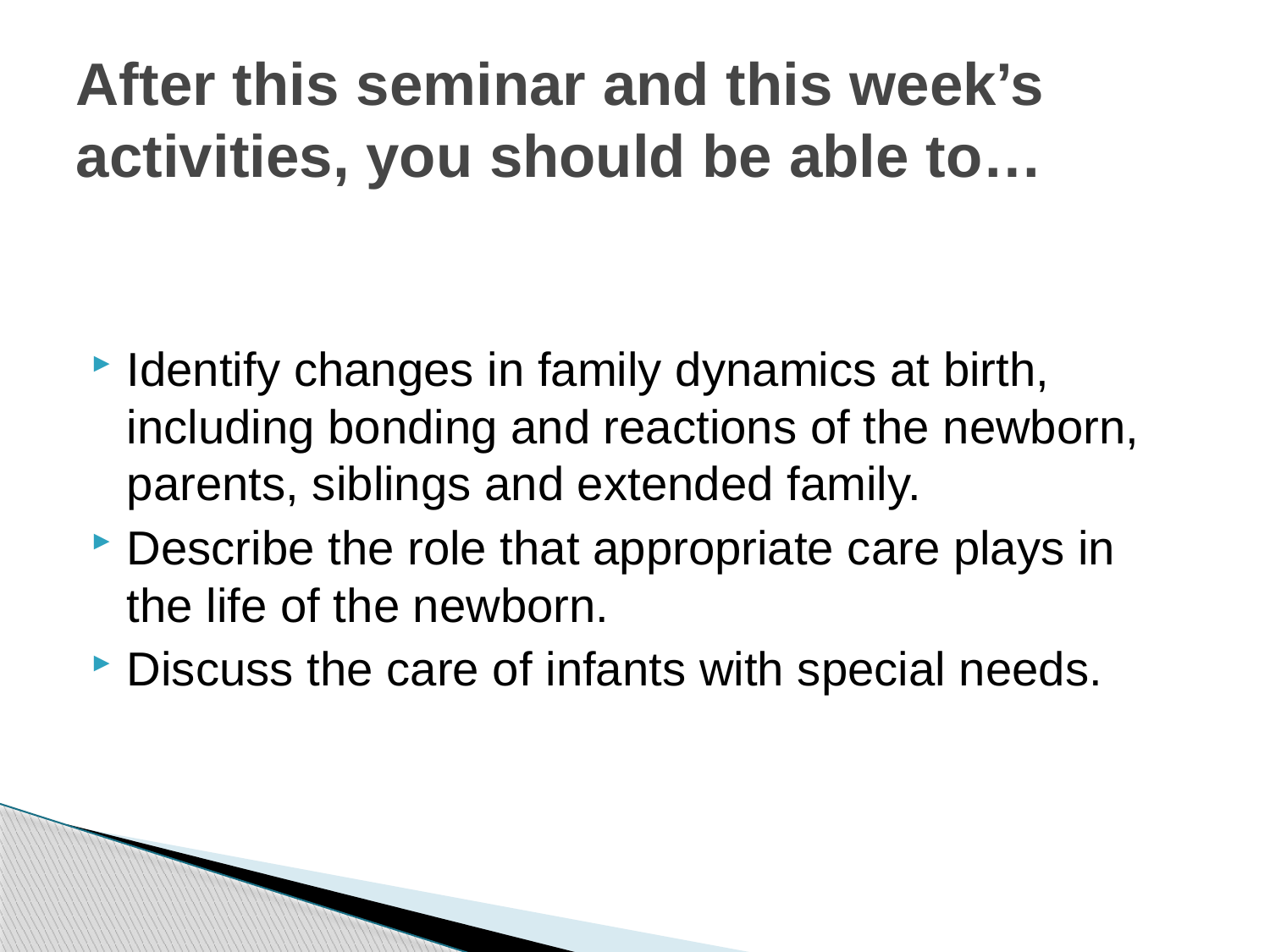

# After this seminar and this week’s activities, you should be able to…
Identify changes in family dynamics at birth, including bonding and reactions of the newborn, parents, siblings and extended family.
Describe the role that appropriate care plays in the life of the newborn.
Discuss the care of infants with special needs.